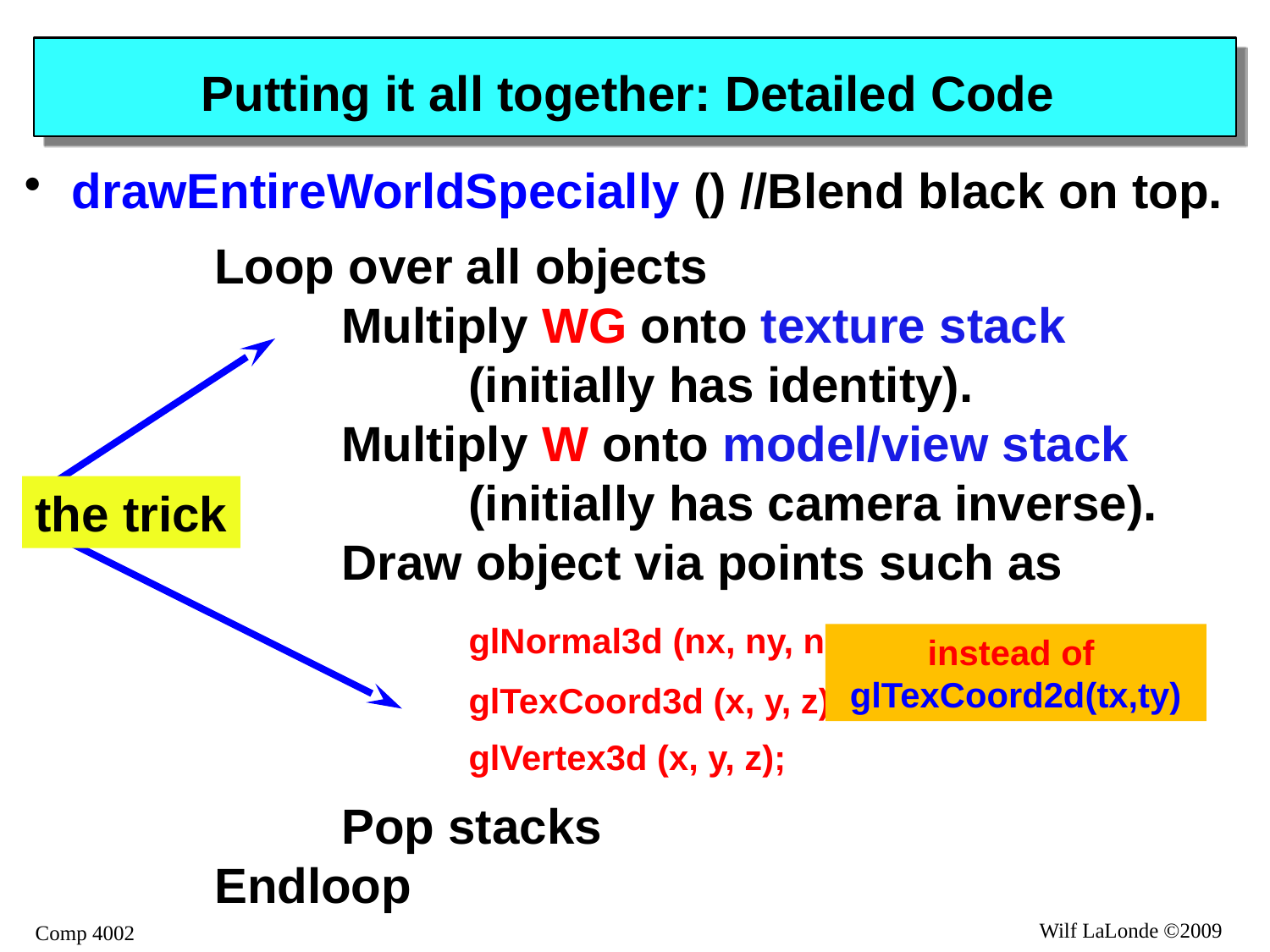

# Putting it all together: Detailed Code
drawEntireWorldSpecially () //Blend black on top.
	Loop over all objects
		Multiply WG onto texture stack
			(initially has identity).
		Multiply W onto model/view stack
			(initially has camera inverse).
		Draw object via points such as
			glNormal3d (nx, ny, nz);
			glTexCoord3d (x, y, z);
			glVertex3d (x, y, z);
		Pop stacks
	Endloop

the trick

instead of
glTexCoord2d(tx,ty)